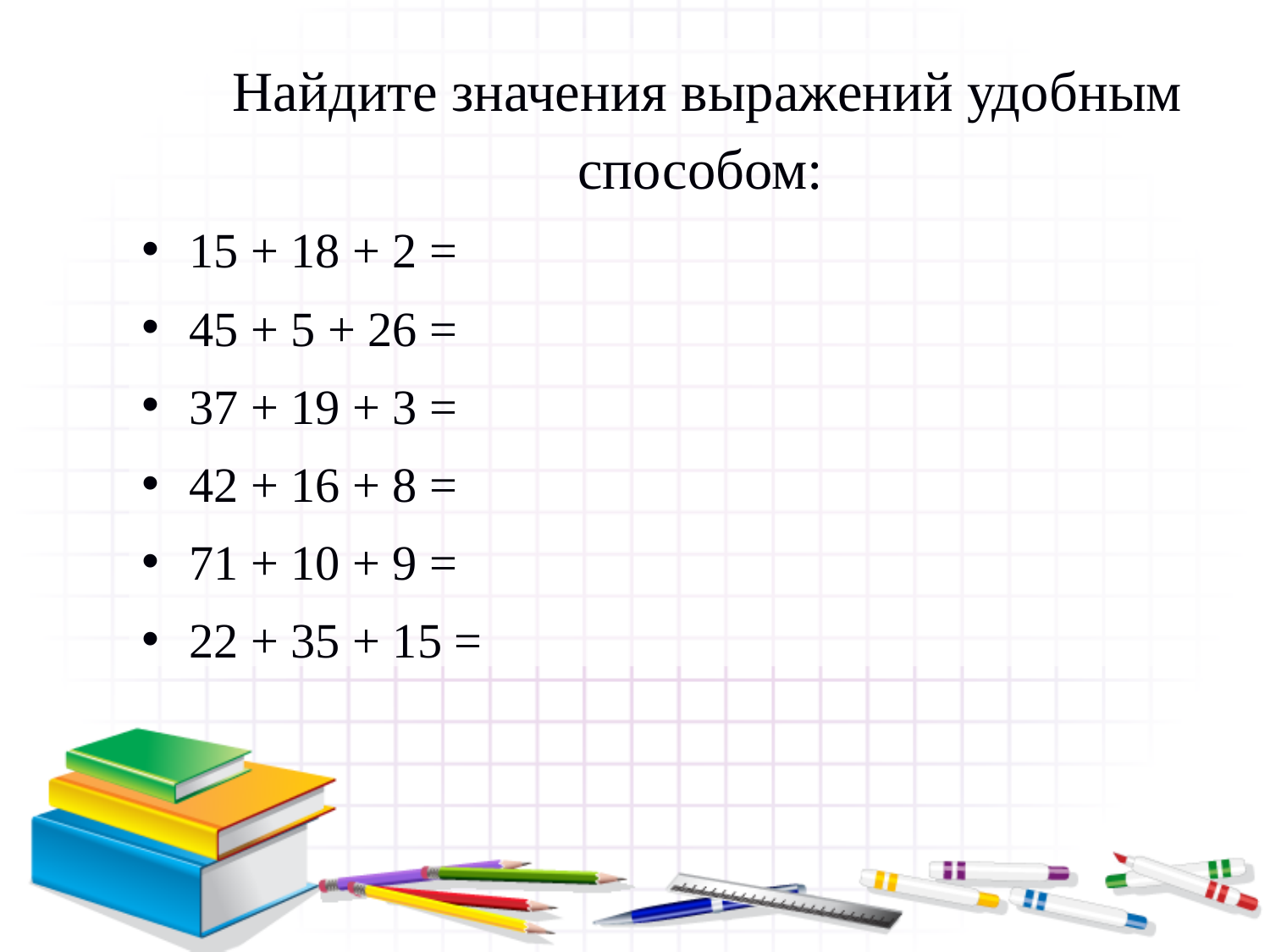

#
 Найдите значения выражений удобным способом:
15 + 18 + 2 =
45 + 5 + 26 =
37 + 19 + 3 =
42 + 16 + 8 =
71 + 10 + 9 =
22 + 35 + 15 =